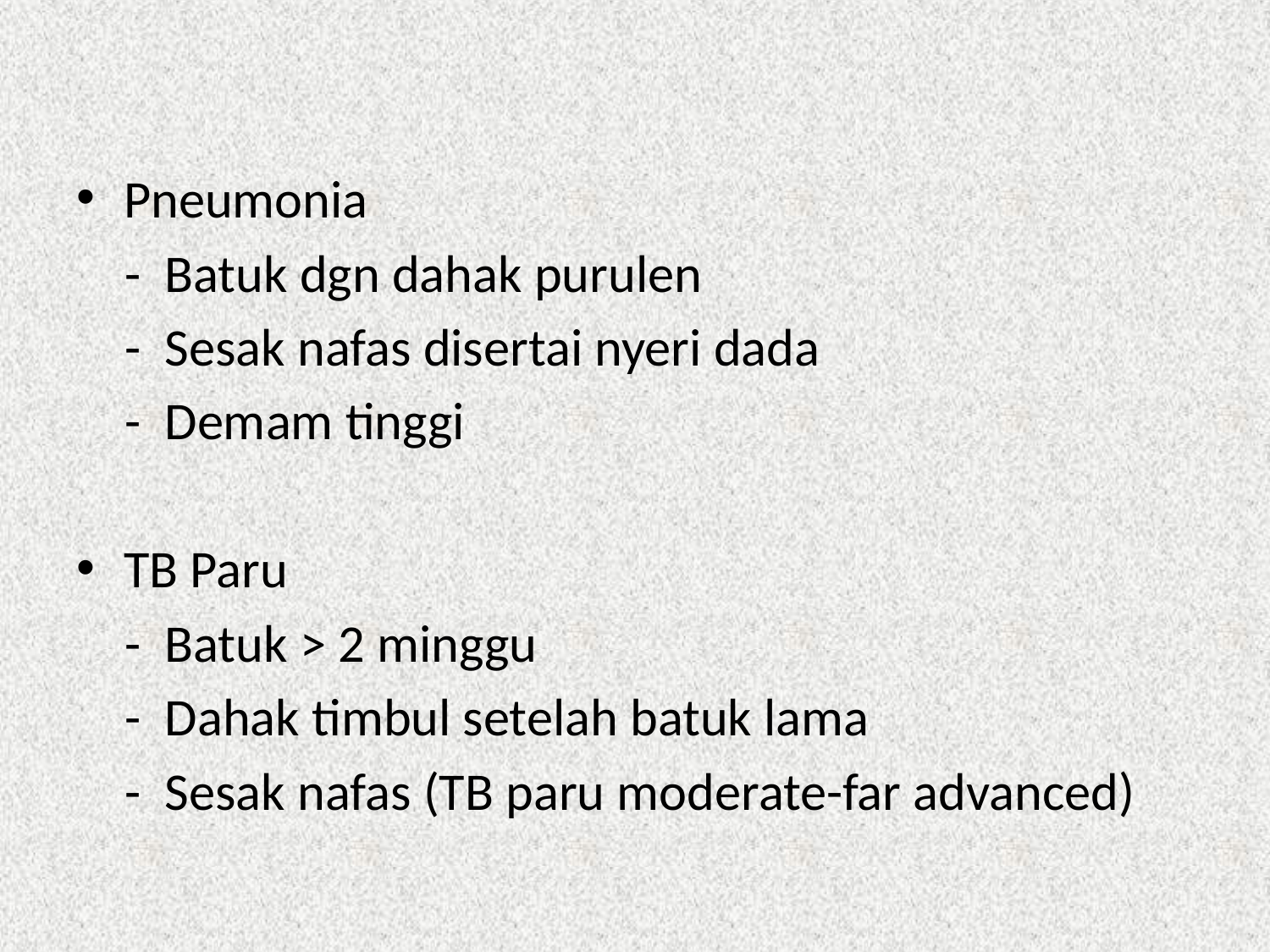

#
Pneumonia
    -  Batuk dgn dahak purulen
    -  Sesak nafas disertai nyeri dada
    -  Demam tinggi

TB Paru
    -  Batuk > 2 minggu
    -  Dahak timbul setelah batuk lama
    -  Sesak nafas (TB paru moderate-far advanced)